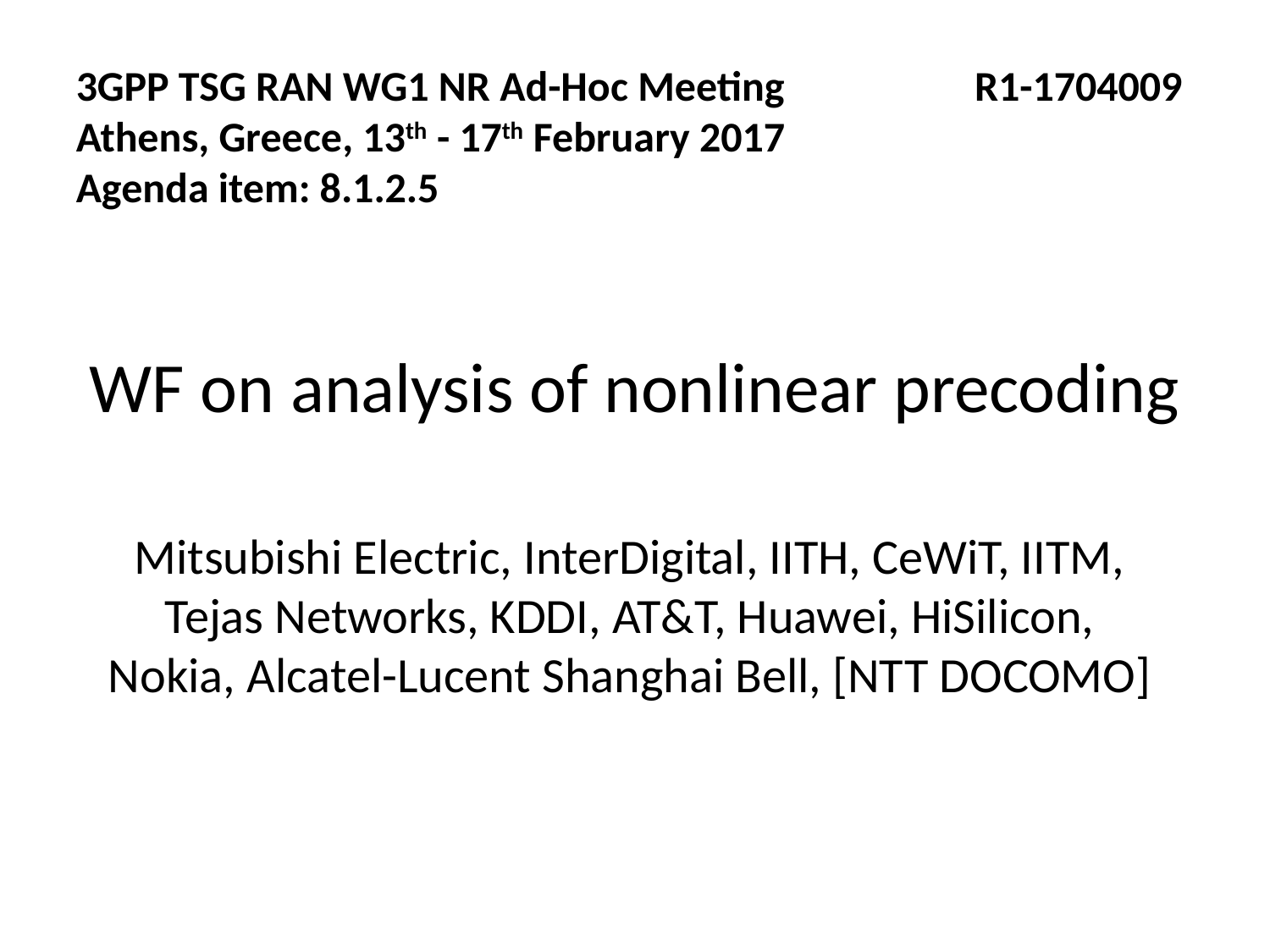

3GPP TSG RAN WG1 NR Ad-Hoc Meeting		 R1-1704009 Athens, Greece, 13th - 17th February 2017
Agenda item: 8.1.2.5
WF on analysis of nonlinear precoding
Mitsubishi Electric, InterDigital, IITH, CeWiT, IITM, Tejas Networks, KDDI, AT&T, Huawei, HiSilicon, Nokia, Alcatel-Lucent Shanghai Bell, [NTT DOCOMO]